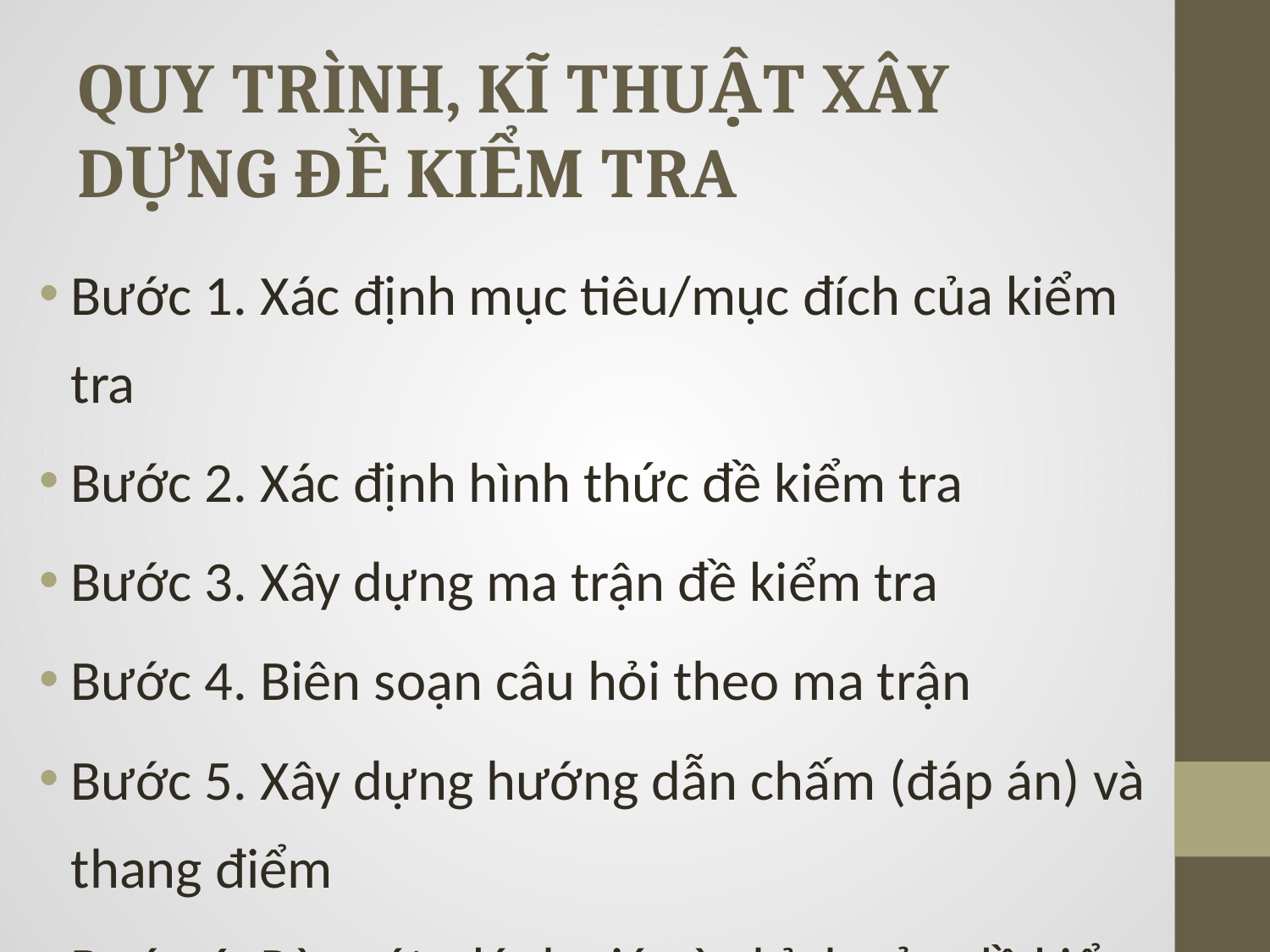

# QUY TRÌNH, KĨ THUẬT XÂY DỰNG ĐỀ KIỂM TRA
Bước 1. Xác định mục tiêu/mục đích của kiểm tra
Bước 2. Xác định hình thức đề kiểm tra
Bước 3. Xây dựng ma trận đề kiểm tra
Bước 4. Biên soạn câu hỏi theo ma trận
Bước 5. Xây dựng hướng dẫn chấm (đáp án) và thang điểm
Bước 6. Rà soát, đánh giá và chỉnh sửa đề kiểm tra